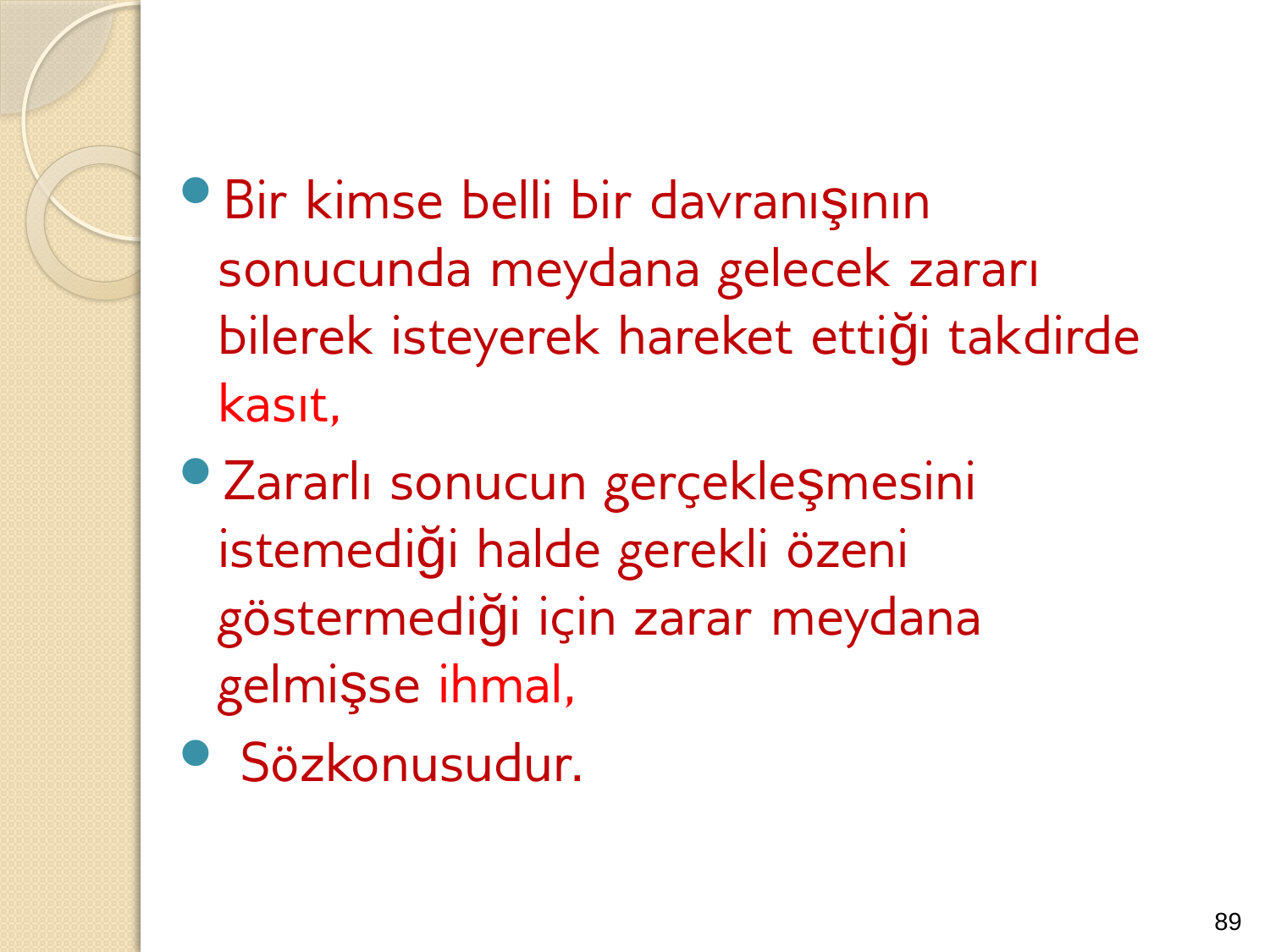

Bir kimse belli bir davranışının sonucunda meydana gelecek zararı bilerek isteyerek hareket ettiği takdirde kasıt,
Zararlı sonucun gerçekleşmesini istemediği halde gerekli özeni göstermediği için zarar meydana gelmişse ihmal,
 Sözkonusudur.
89